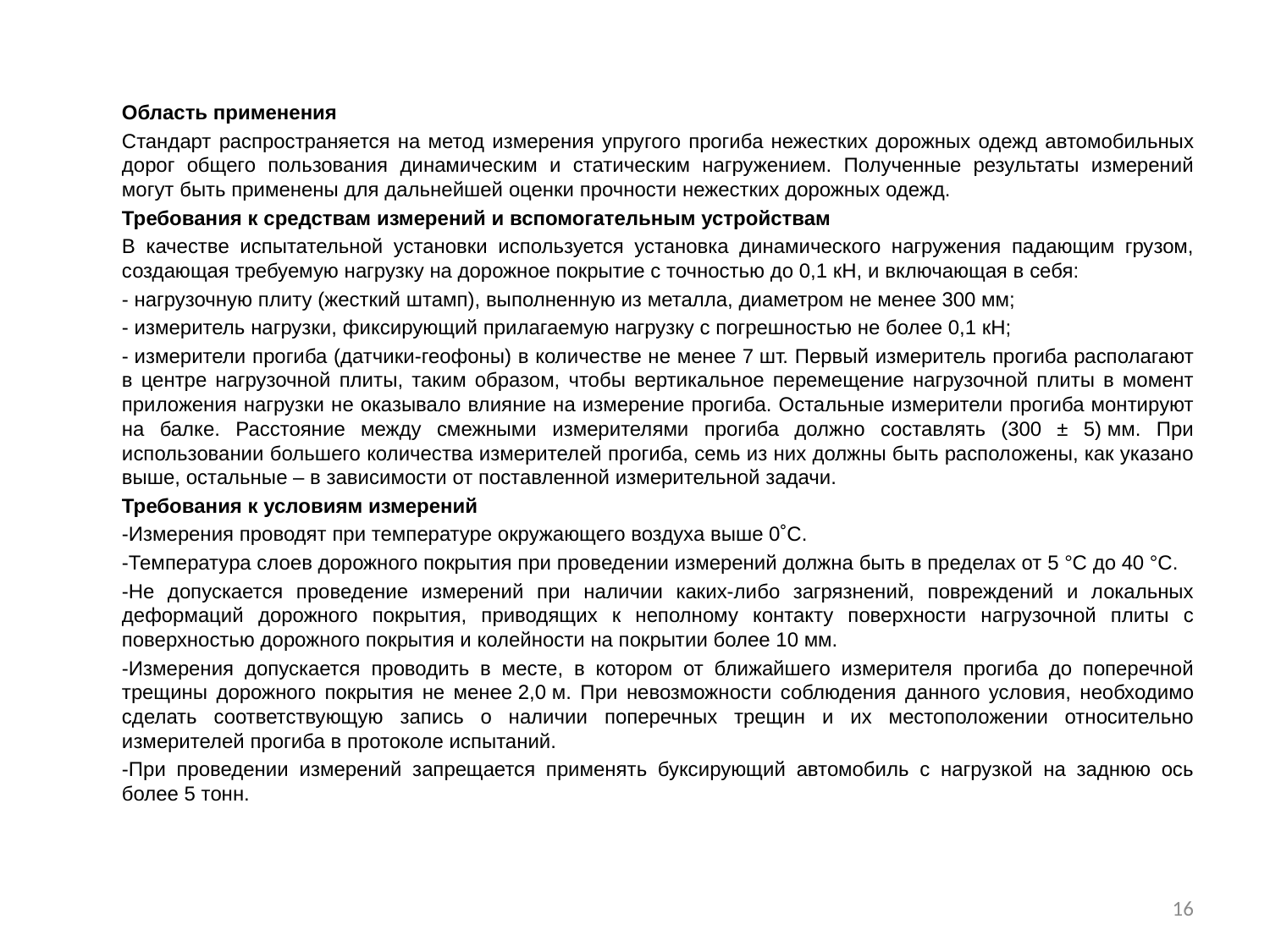

Область применения
Стандарт распространяется на метод измерения упругого прогиба нежестких дорожных одежд автомобильных дорог общего пользования динамическим и статическим нагружением. Полученные результаты измерений могут быть применены для дальнейшей оценки прочности нежестких дорожных одежд.
Требования к средствам измерений и вспомогательным устройствам
В качестве испытательной установки используется установка динамического нагружения падающим грузом, создающая требуемую нагрузку на дорожное покрытие с точностью до 0,1 кН, и включающая в себя:
- нагрузочную плиту (жесткий штамп), выполненную из металла, диаметром не менее 300 мм;
- измеритель нагрузки, фиксирующий прилагаемую нагрузку с погрешностью не более 0,1 кН;
- измерители прогиба (датчики-геофоны) в количестве не менее 7 шт. Первый измеритель прогиба располагают в центре нагрузочной плиты, таким образом, чтобы вертикальное перемещение нагрузочной плиты в момент приложения нагрузки не оказывало влияние на измерение прогиба. Остальные измерители прогиба монтируют на балке. Расстояние между смежными измерителями прогиба должно составлять (300 ± 5) мм. При использовании большего количества измерителей прогиба, семь из них должны быть расположены, как указано выше, остальные – в зависимости от поставленной измерительной задачи.
Требования к условиям измерений
-Измерения проводят при температуре окружающего воздуха выше 0˚С.
-Температура слоев дорожного покрытия при проведении измерений должна быть в пределах от 5 °С до 40 °С.
-Не допускается проведение измерений при наличии каких-либо загрязнений, повреждений и локальных деформаций дорожного покрытия, приводящих к неполному контакту поверхности нагрузочной плиты с поверхностью дорожного покрытия и колейности на покрытии более 10 мм.
-Измерения допускается проводить в месте, в котором от ближайшего измерителя прогиба до поперечной трещины дорожного покрытия не менее 2,0 м. При невозможности соблюдения данного условия, необходимо сделать соответствующую запись о наличии поперечных трещин и их местоположении относительно измерителей прогиба в протоколе испытаний.
-При проведении измерений запрещается применять буксирующий автомобиль с нагрузкой на заднюю ось более 5 тонн.

16